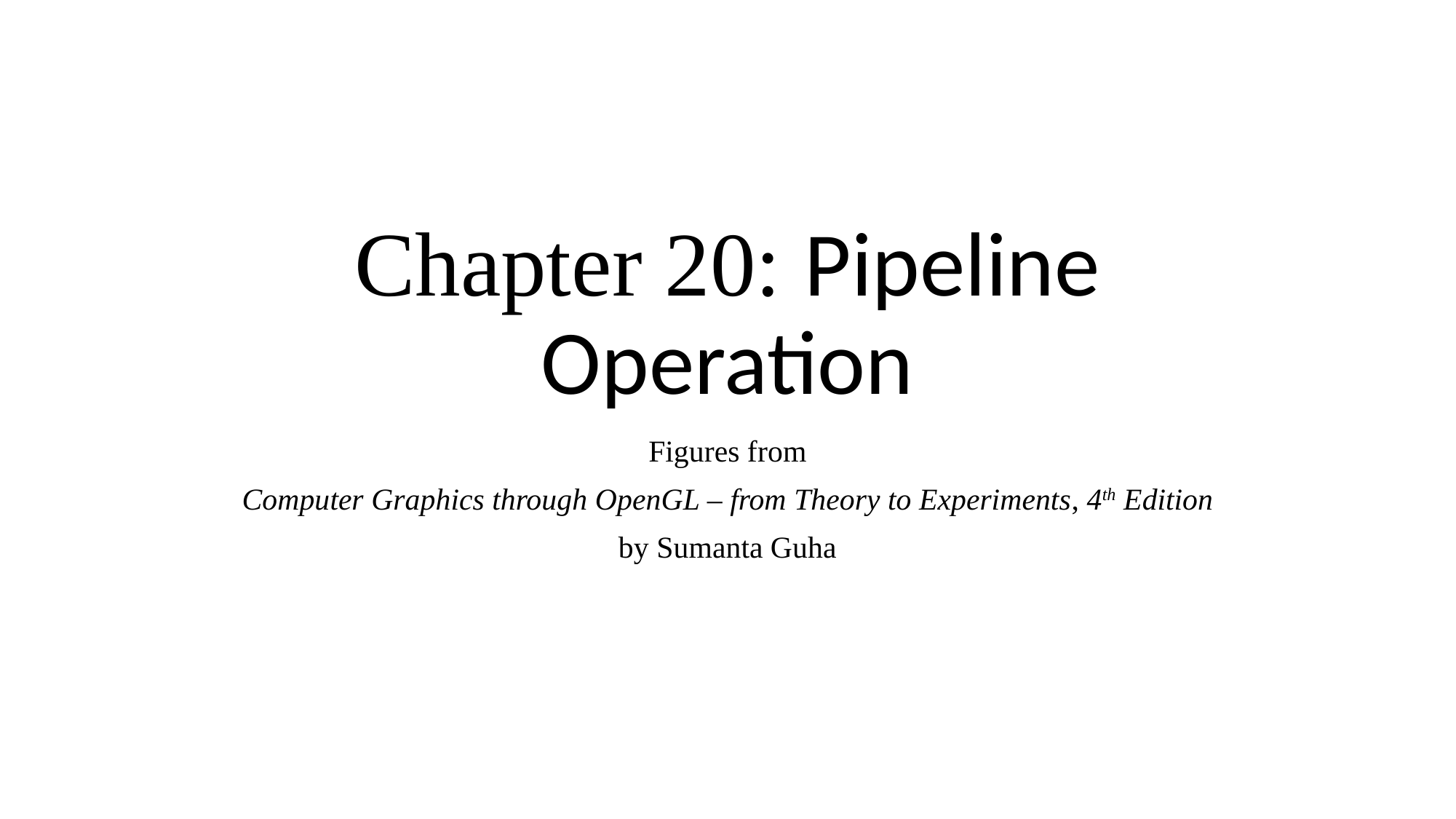

# Chapter 20: Pipeline Operation
Figures from
Computer Graphics through OpenGL – from Theory to Experiments, 4th Edition
by Sumanta Guha